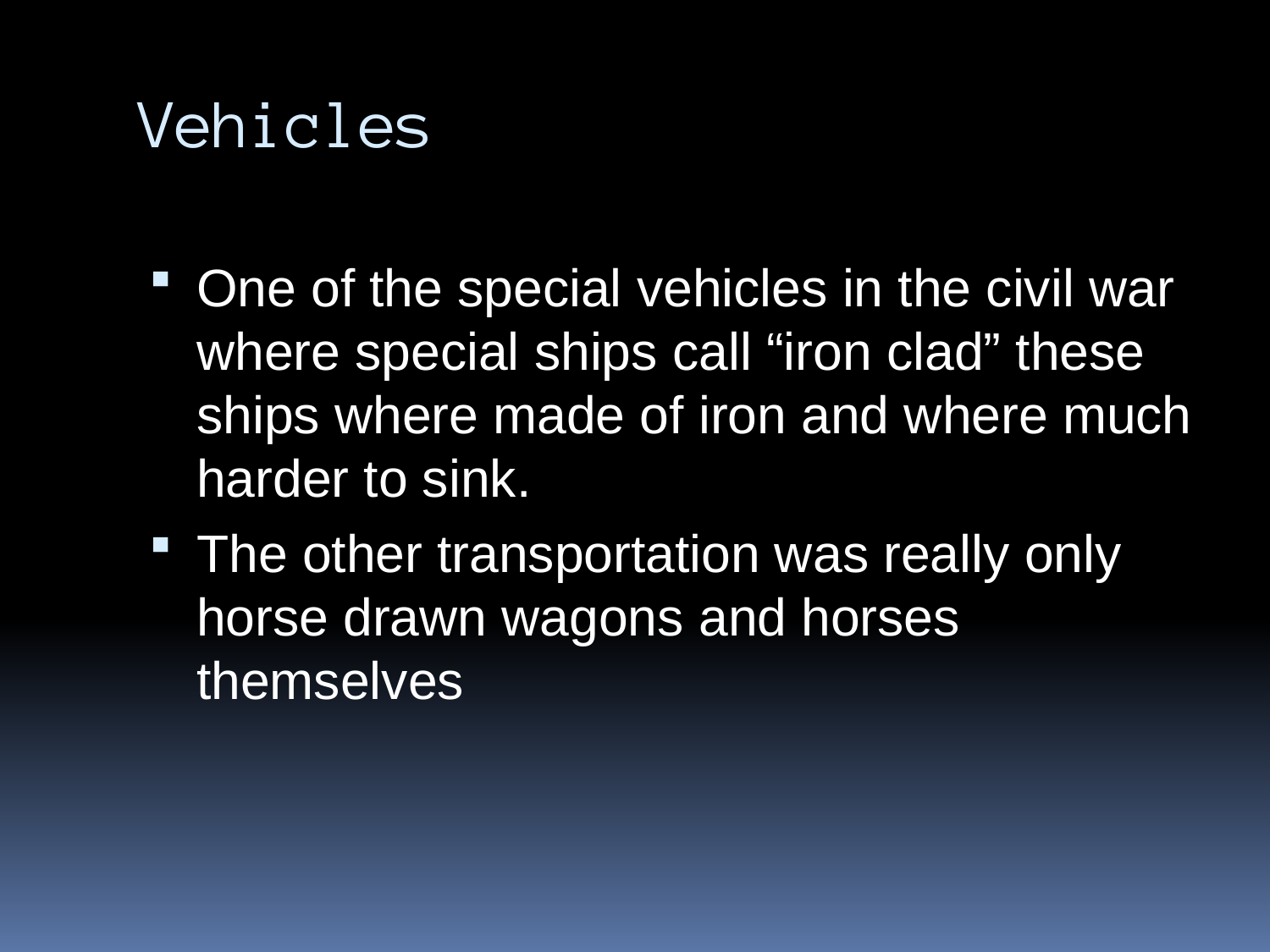

# Vehicles
One of the special vehicles in the civil war where special ships call “iron clad” these ships where made of iron and where much harder to sink.
The other transportation was really only horse drawn wagons and horses themselves